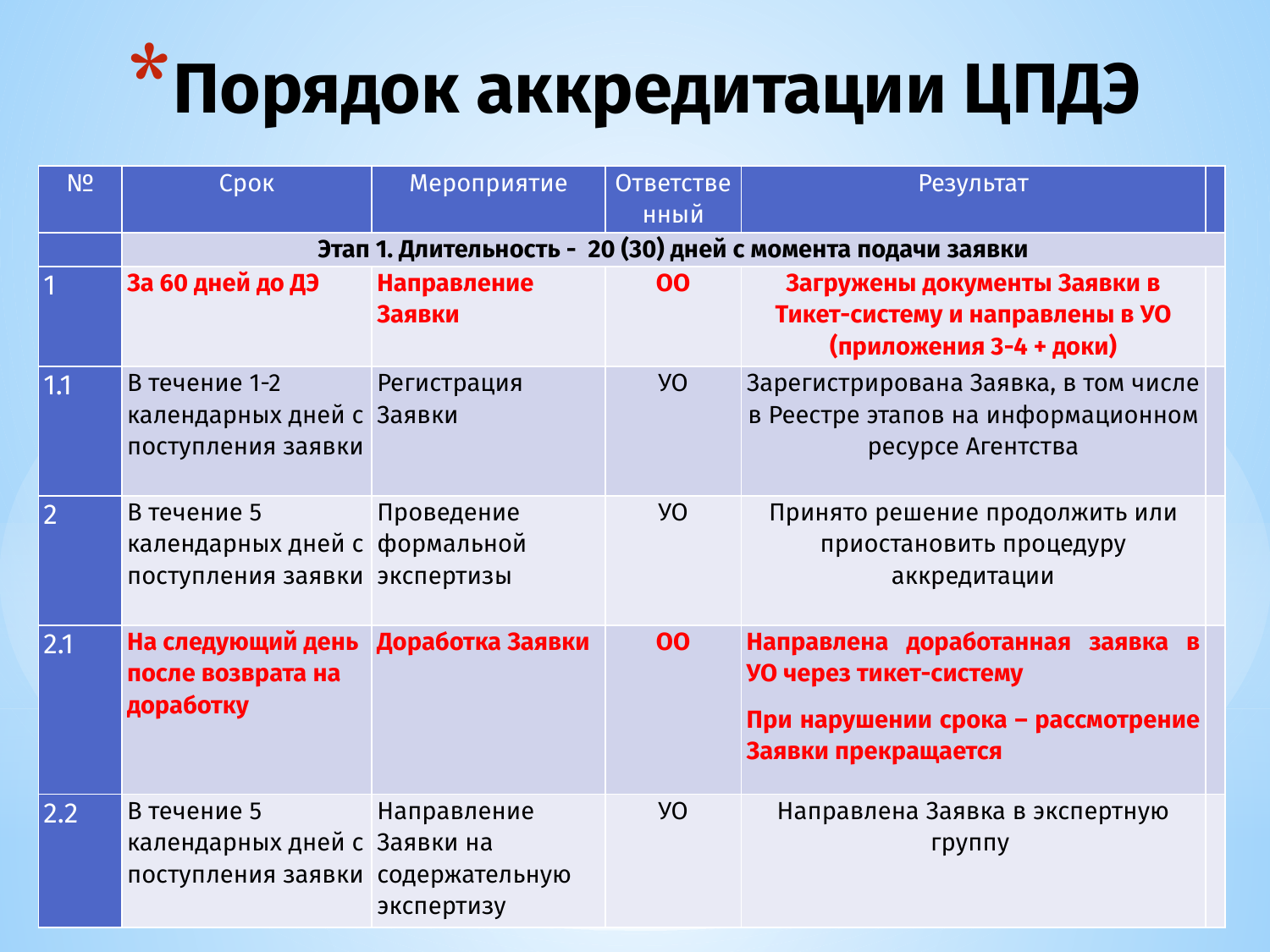

# Порядок аккредитации ЦПДЭ
| № | Срок | Мероприятие | Ответственный | Результат |  |
| --- | --- | --- | --- | --- | --- |
|  | Этап 1. Длительность - 20 (30) дней с момента подачи заявки |  |  |  |  |
| 1 | За 60 дней до ДЭ | Направление Заявки | ОО | Загружены документы Заявки в Тикет-систему и направлены в УО (приложения 3-4 + доки) |  |
| 1.1 | В течение 1-2 календарных дней с поступления заявки | Регистрация Заявки | УО | Зарегистрирована Заявка, в том числе в Реестре этапов на информационном ресурсе Агентства |  |
| 2 | В течение 5 календарных дней с поступления заявки | Проведение формальной экспертизы | УО | Принято решение продолжить или приостановить процедуру аккредитации |  |
| 2.1 | На следующий день после возврата на доработку | Доработка Заявки | ОО | Направлена доработанная заявка в УО через тикет-систему При нарушении срока – рассмотрение Заявки прекращается |  |
| 2.2 | В течение 5 календарных дней с поступления заявки | Направление Заявки на содержательную экспертизу | УО | Направлена Заявка в экспертную группу |  |